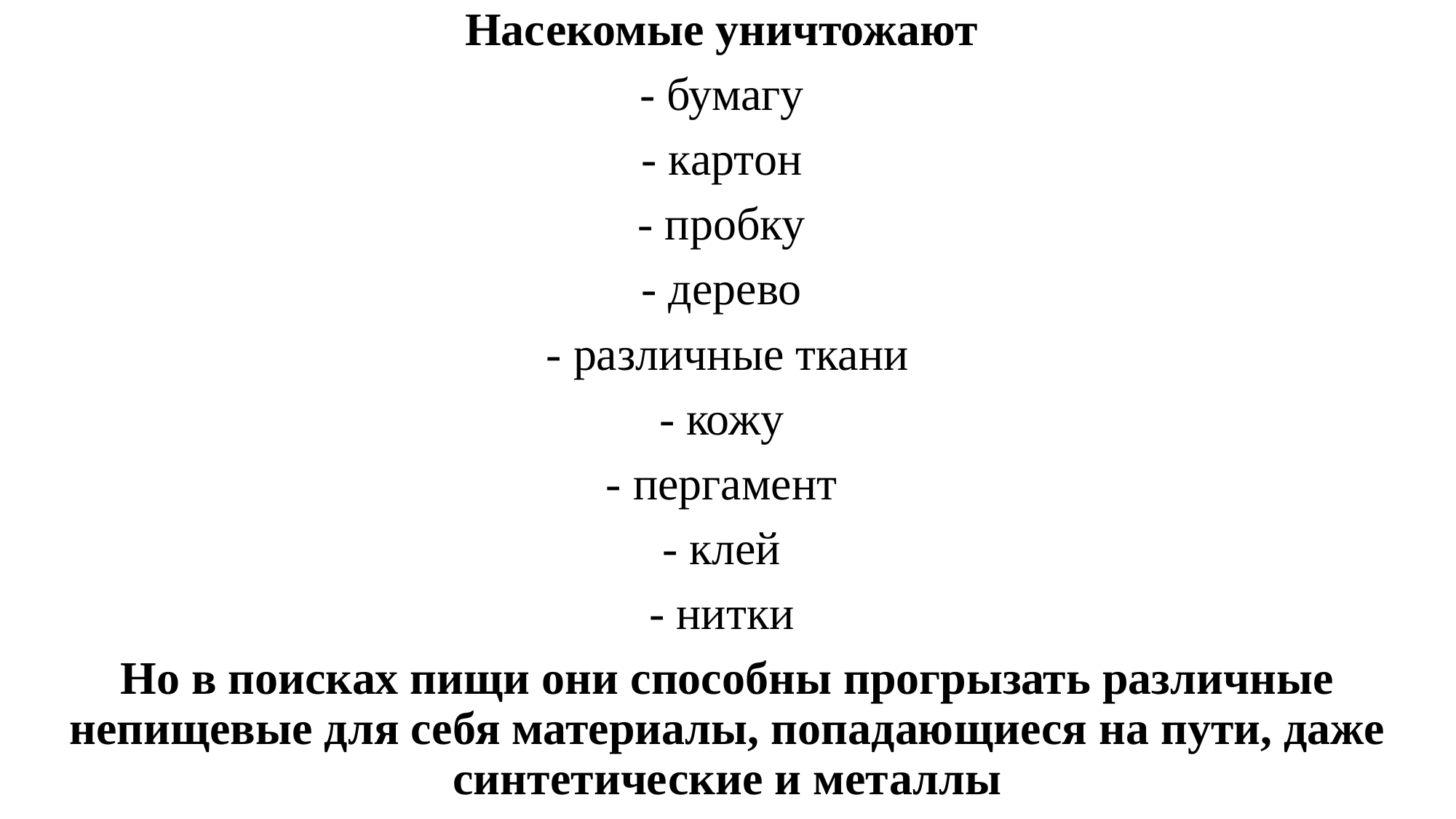

Насекомые уничтожают
- бумагу
- картон
- пробку
- дерево
- различные ткани
- кожу
- пергамент
- клей
- нитки
Но в поисках пищи они способны прогрызать различные непищевые для себя материалы, попадающиеся на пути, даже синтетические и металлы